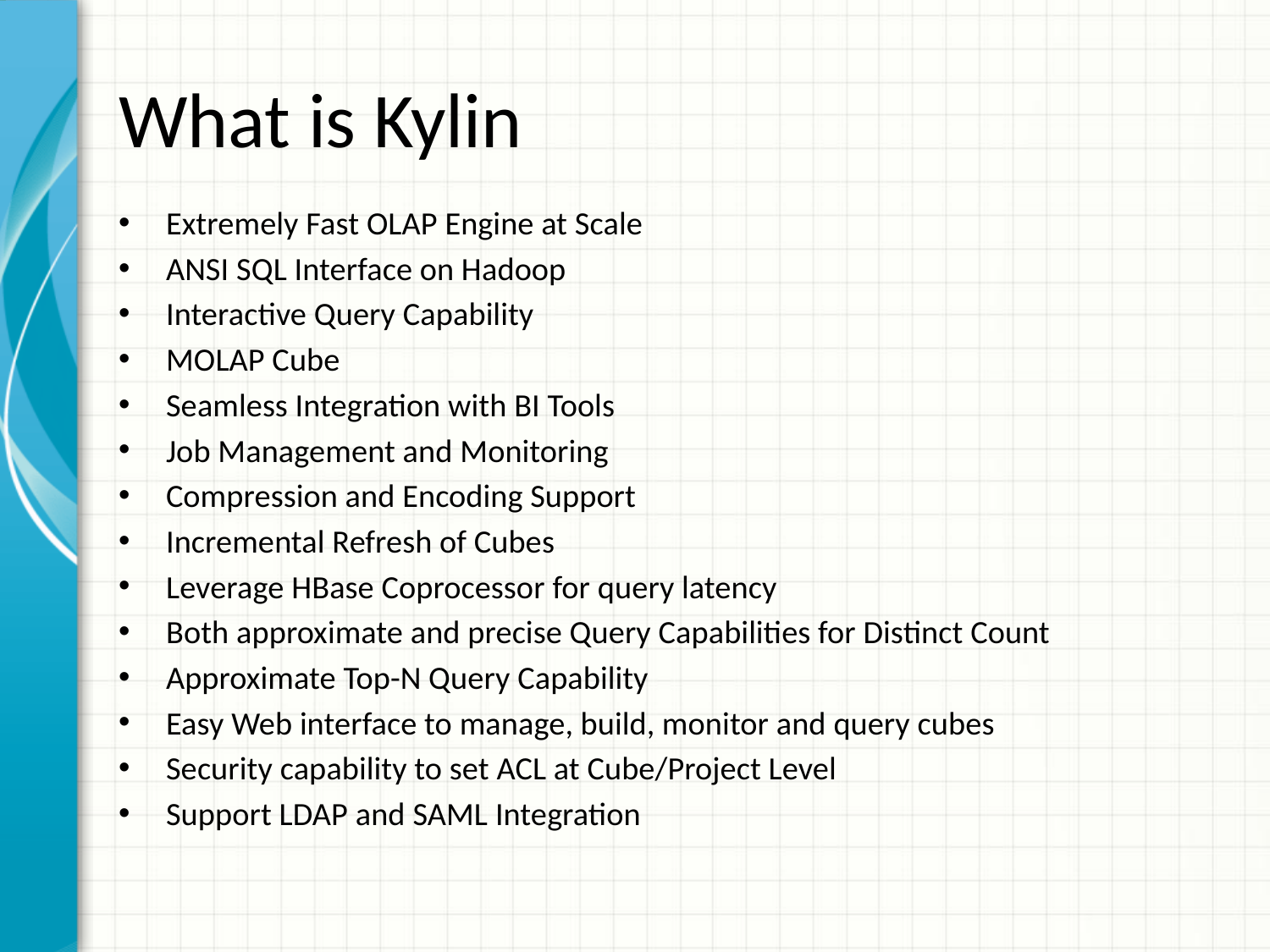

# What is Kylin
Extremely Fast OLAP Engine at Scale
ANSI SQL Interface on Hadoop
Interactive Query Capability
MOLAP Cube
Seamless Integration with BI Tools
Job Management and Monitoring
Compression and Encoding Support
Incremental Refresh of Cubes
Leverage HBase Coprocessor for query latency
Both approximate and precise Query Capabilities for Distinct Count
Approximate Top-N Query Capability
Easy Web interface to manage, build, monitor and query cubes
Security capability to set ACL at Cube/Project Level
Support LDAP and SAML Integration